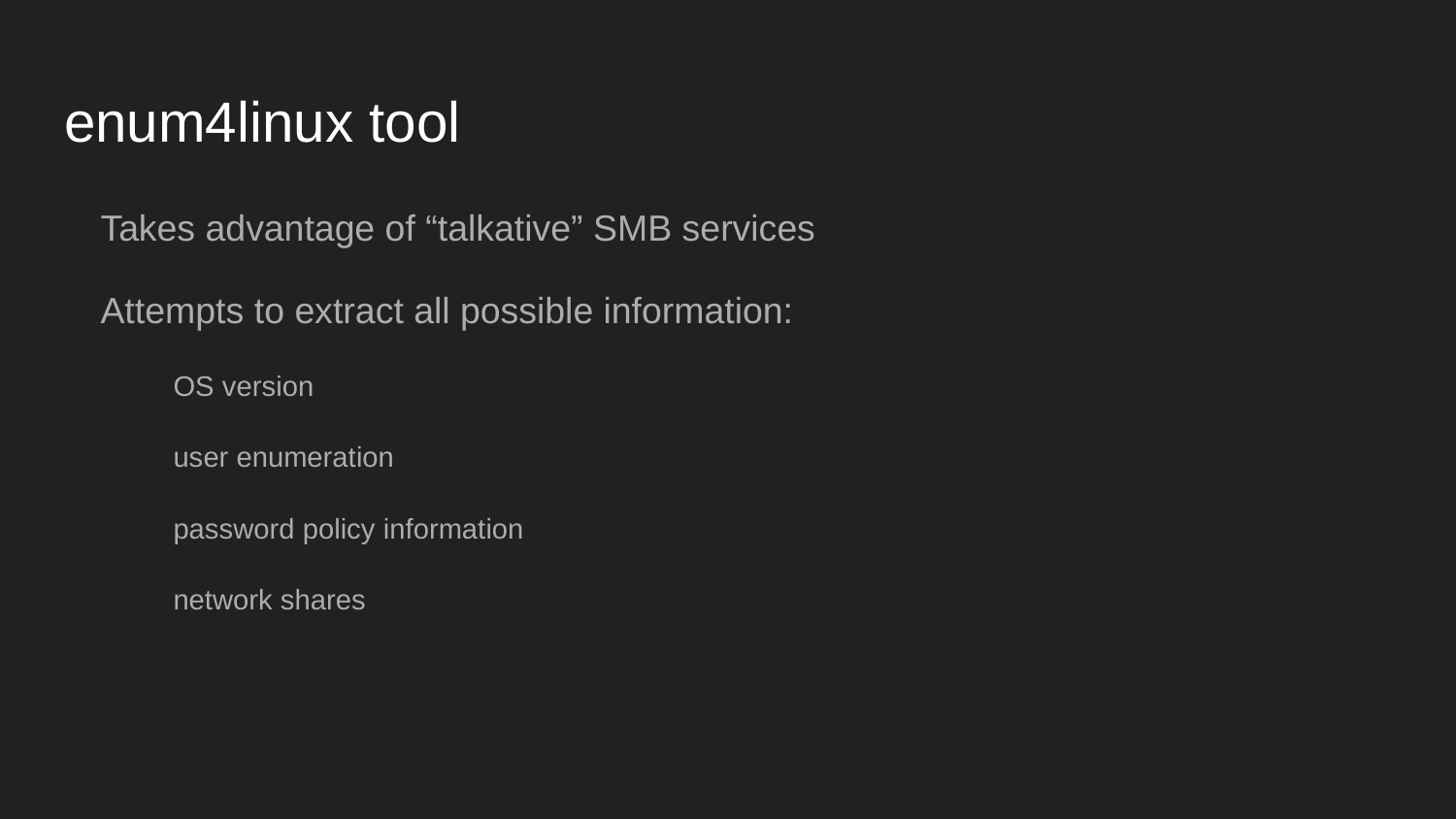

# enum4linux tool
Takes advantage of “talkative” SMB services
Attempts to extract all possible information:
OS version
user enumeration
password policy information
network shares